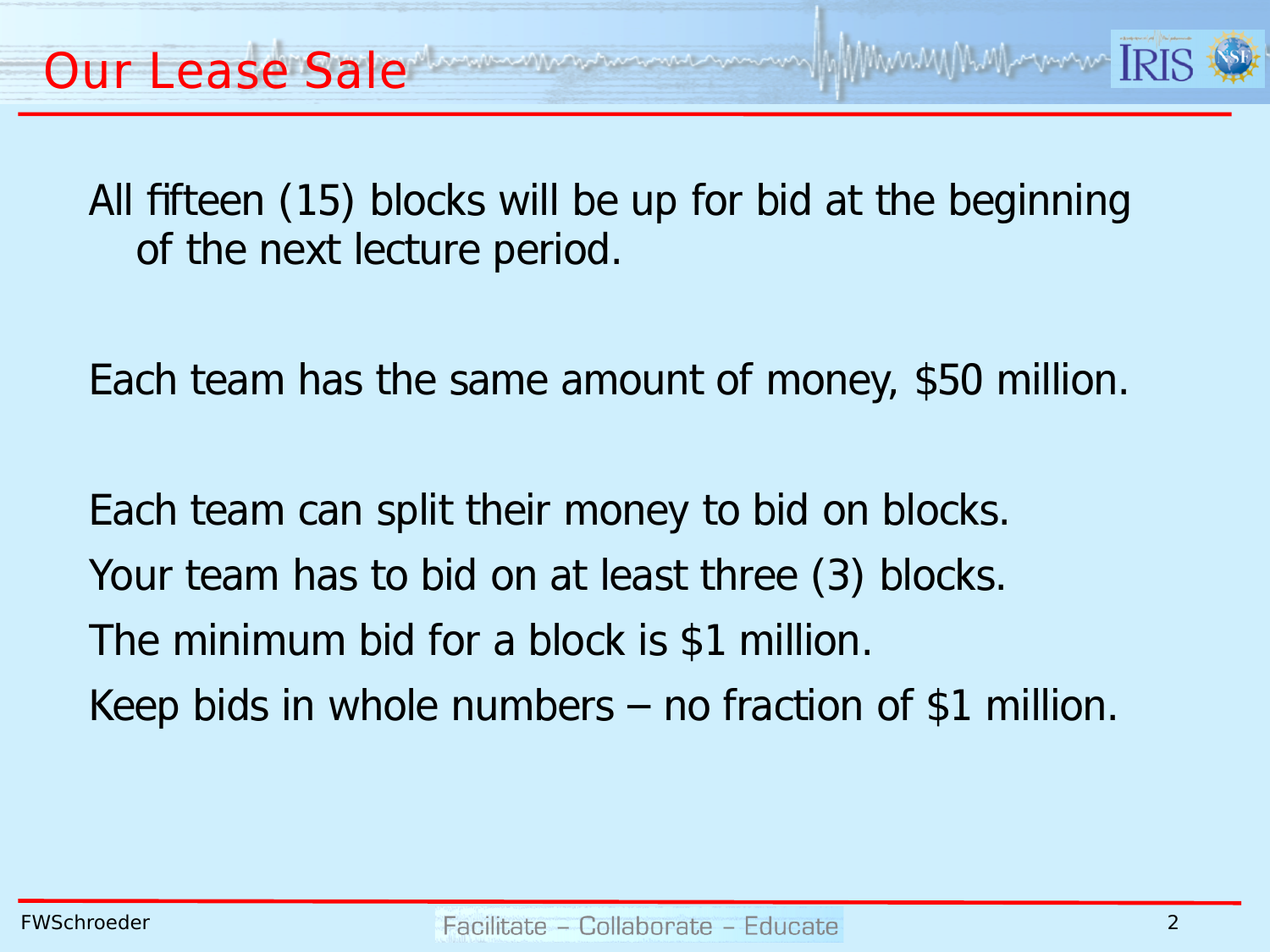

# Our Lease Sale
All fifteen (15) blocks will be up for bid at the beginning of the next lecture period.

Each team has the same amount of money, $50 million.

Each team can split their money to bid on blocks.
Your team has to bid on at least three (3) blocks.
The minimum bid for a block is $1 million.
Keep bids in whole numbers – no fraction of $1 million.